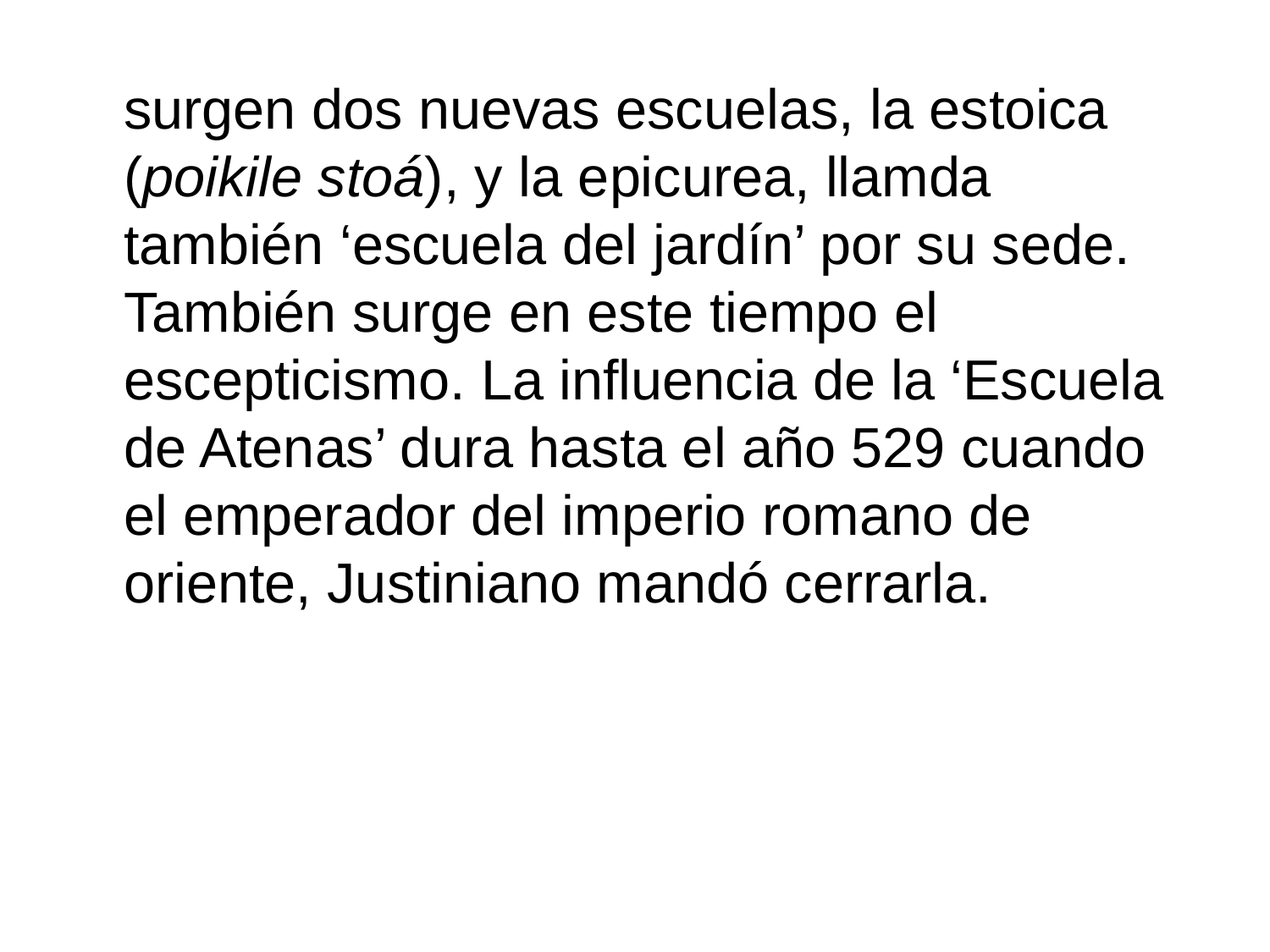

surgen dos nuevas escuelas, la estoica (poikile stoá), y la epicurea, llamda también ‘escuela del jardín’ por su sede. También surge en este tiempo el escepticismo. La influencia de la ‘Escuela de Atenas’ dura hasta el año 529 cuando el emperador del imperio romano de oriente, Justiniano mandó cerrarla.